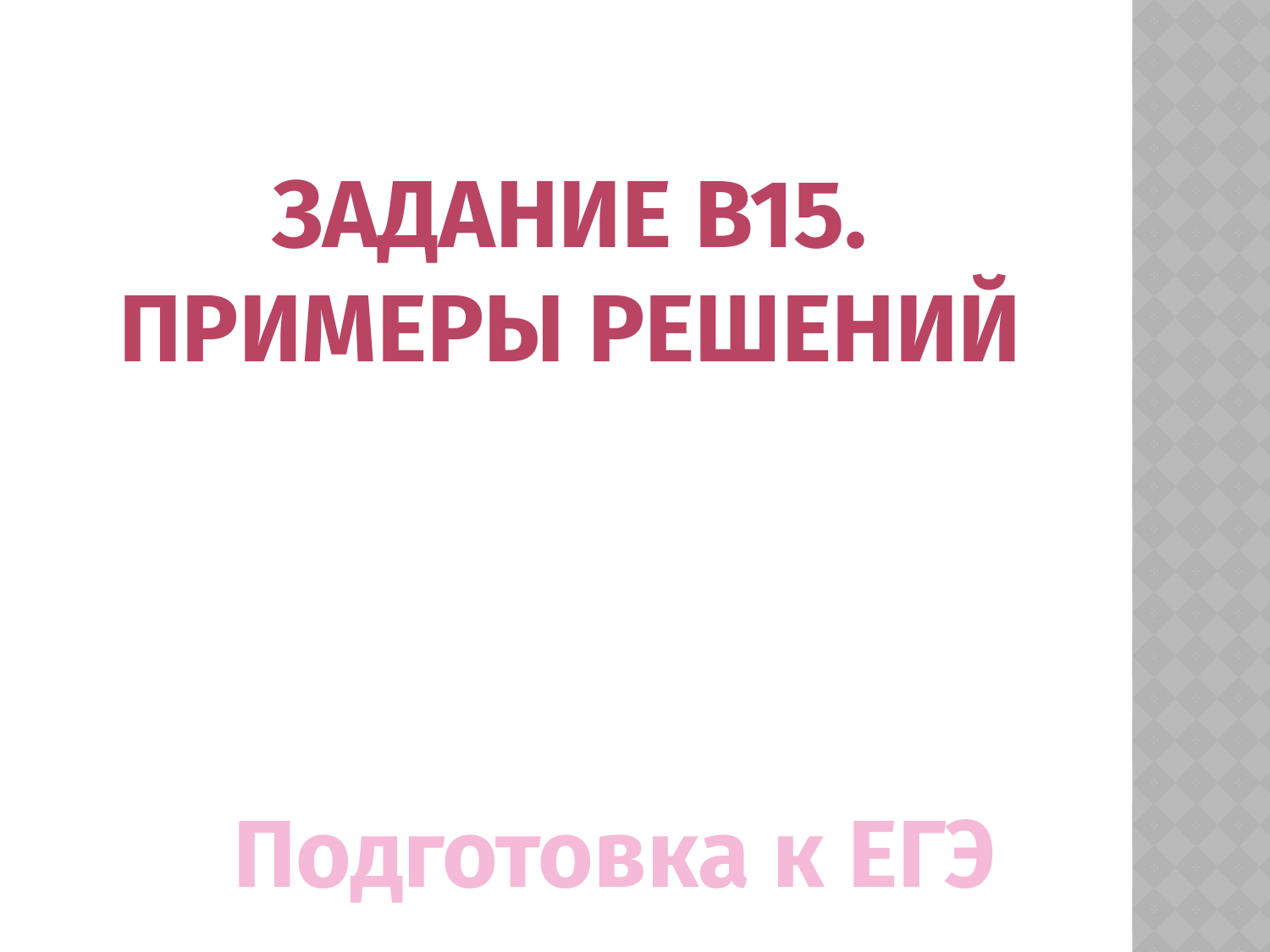

задание в15.
Примеры Решений

Подготовка к ЕГЭ